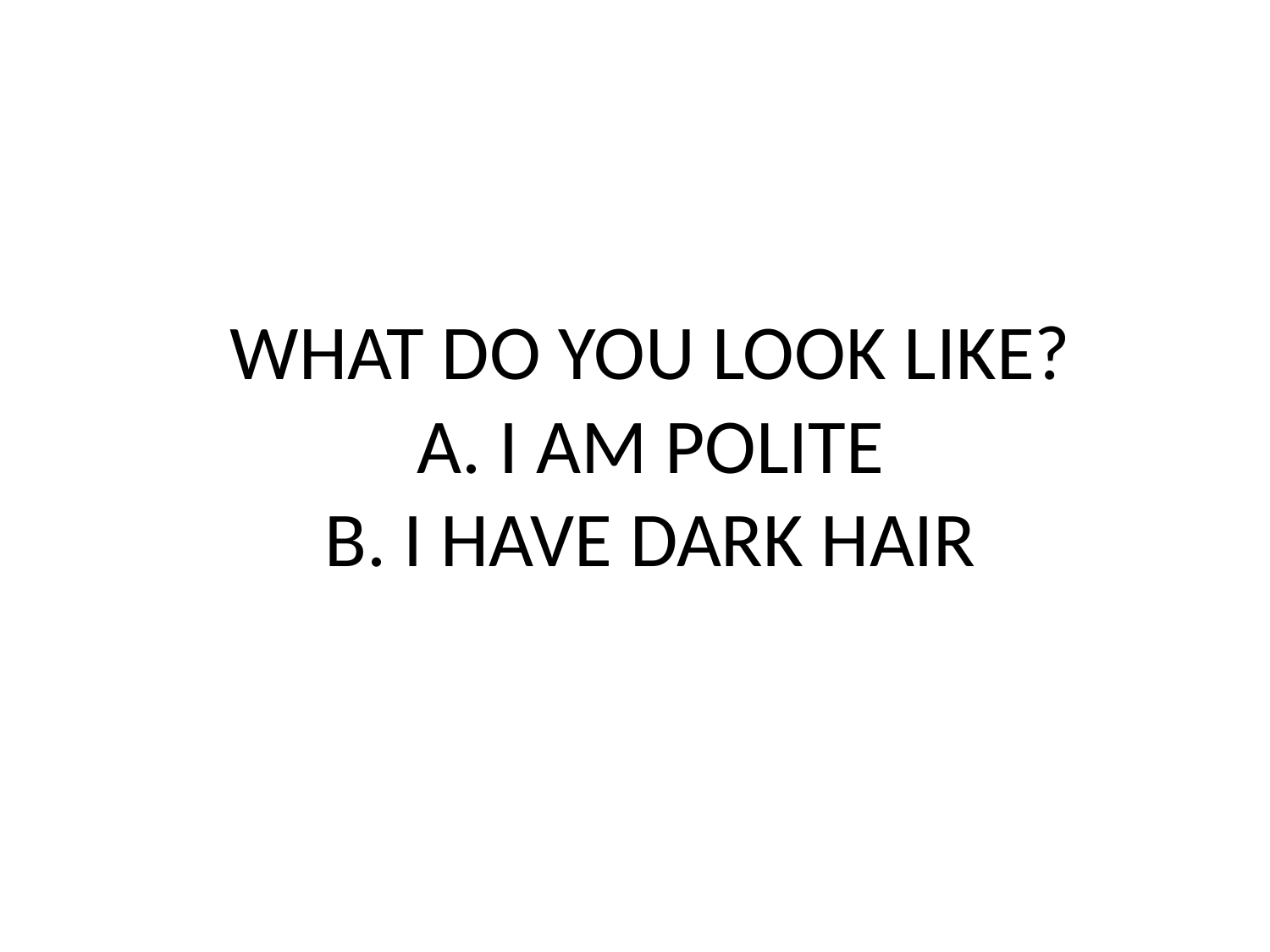

# WHAT DO YOU LOOK LIKE? A. I AM POLITE B. I HAVE DARK HAIR